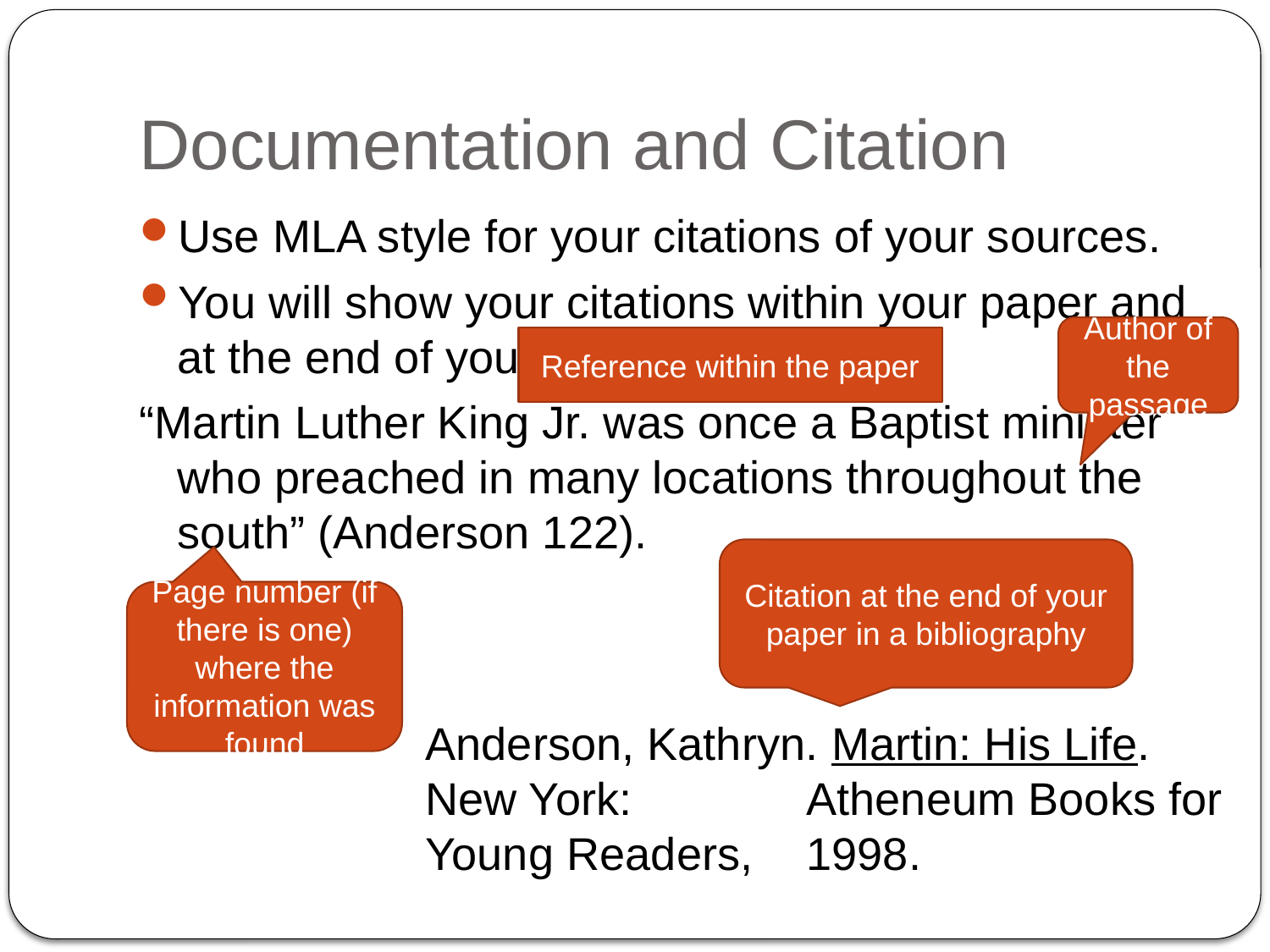

# Documentation and Citation
Use MLA style for your citations of your sources.
You will show your citations within your paper and at the end of your paper.
“Martin Luther King Jr. was once a Baptist minister who preached in many locations throughout the south” (Anderson 122).
Author of the passage
Reference within the paper
Citation at the end of your paper in a bibliography
Page number (if there is one) where the information was found
Anderson, Kathryn. Martin: His Life.  New York:    	Atheneum Books for Young Readers, 	1998.